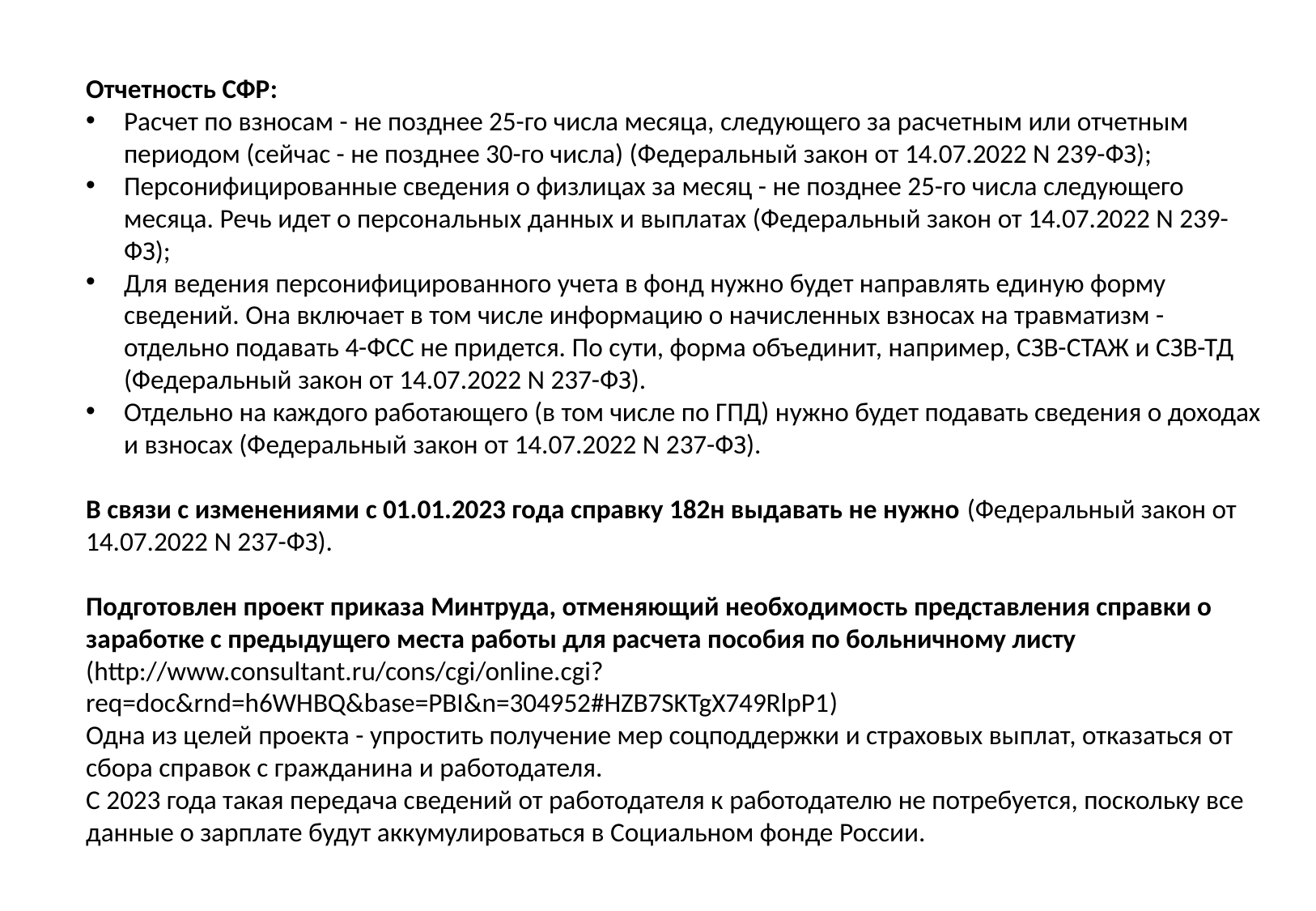

Отчетность СФР:
Расчет по взносам - не позднее 25-го числа месяца, следующего за расчетным или отчетным периодом (сейчас - не позднее 30-го числа) (Федеральный закон от 14.07.2022 N 239-ФЗ);
Персонифицированные сведения о физлицах за месяц - не позднее 25-го числа следующего месяца. Речь идет о персональных данных и выплатах (Федеральный закон от 14.07.2022 N 239-ФЗ);
Для ведения персонифицированного учета в фонд нужно будет направлять единую форму сведений. Она включает в том числе информацию о начисленных взносах на травматизм - отдельно подавать 4-ФСС не придется. По сути, форма объединит, например, СЗВ-СТАЖ и СЗВ-ТД (Федеральный закон от 14.07.2022 N 237-ФЗ).
Отдельно на каждого работающего (в том числе по ГПД) нужно будет подавать сведения о доходах и взносах (Федеральный закон от 14.07.2022 N 237-ФЗ).

В связи с изменениями с 01.01.2023 года справку 182н выдавать не нужно (Федеральный закон от 14.07.2022 N 237-ФЗ).

Подготовлен проект приказа Минтруда, отменяющий необходимость представления справки о заработке с предыдущего места работы для расчета пособия по больничному листу
(http://www.consultant.ru/cons/cgi/online.cgi?req=doc&rnd=h6WHBQ&base=PBI&n=304952#HZB7SKTgX749RlpP1)
Одна из целей проекта - упростить получение мер соцподдержки и страховых выплат, отказаться от сбора справок с гражданина и работодателя.
С 2023 года такая передача сведений от работодателя к работодателю не потребуется, поскольку все данные о зарплате будут аккумулироваться в Социальном фонде России.